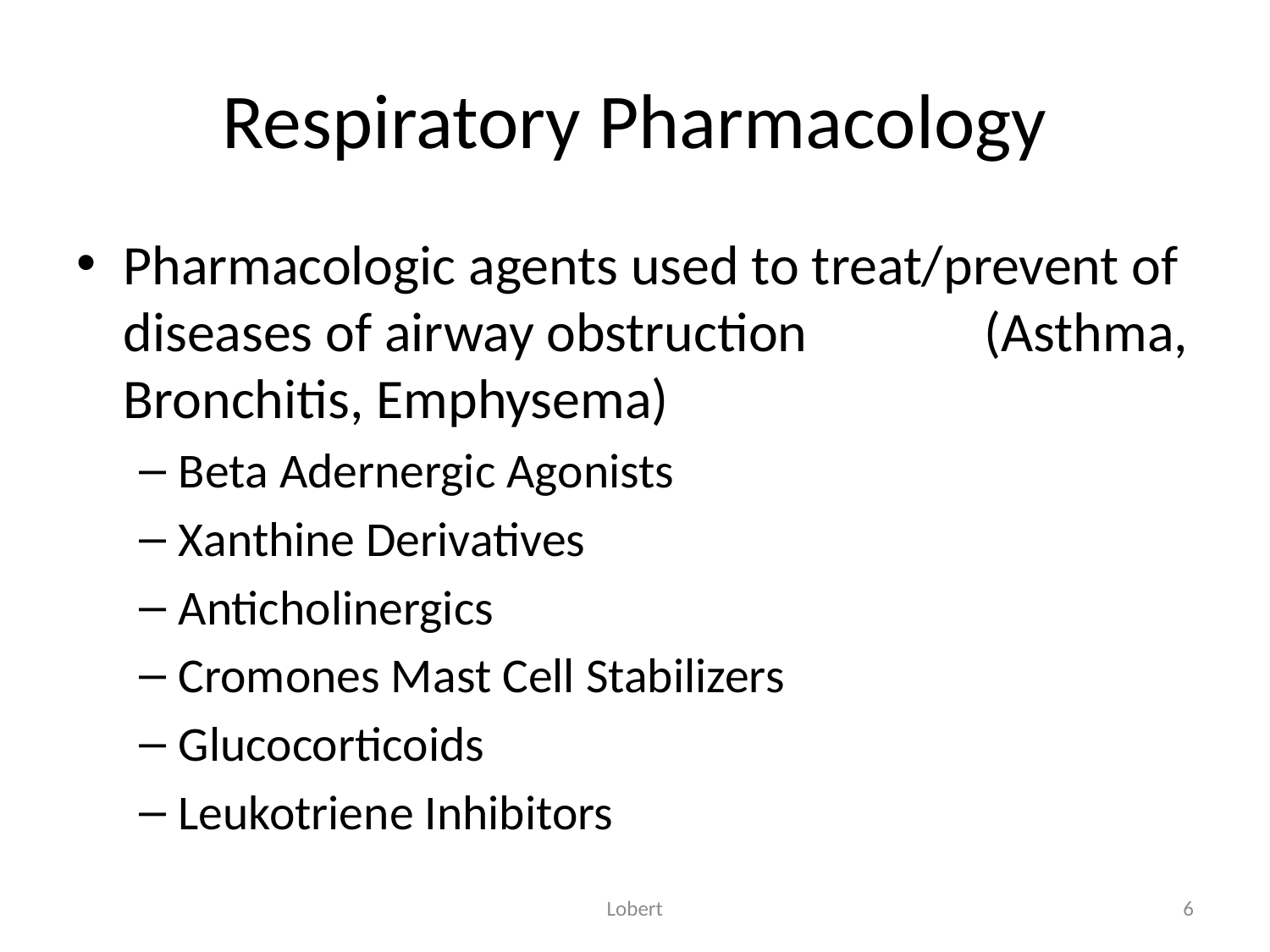

# Respiratory Pharmacology
Pharmacologic agents used to treat/prevent of diseases of airway obstruction              (Asthma, Bronchitis, Emphysema)
Beta Adernergic Agonists
Xanthine Derivatives
Anticholinergics
Cromones Mast Cell Stabilizers
Glucocorticoids
Leukotriene Inhibitors

Lobert
6